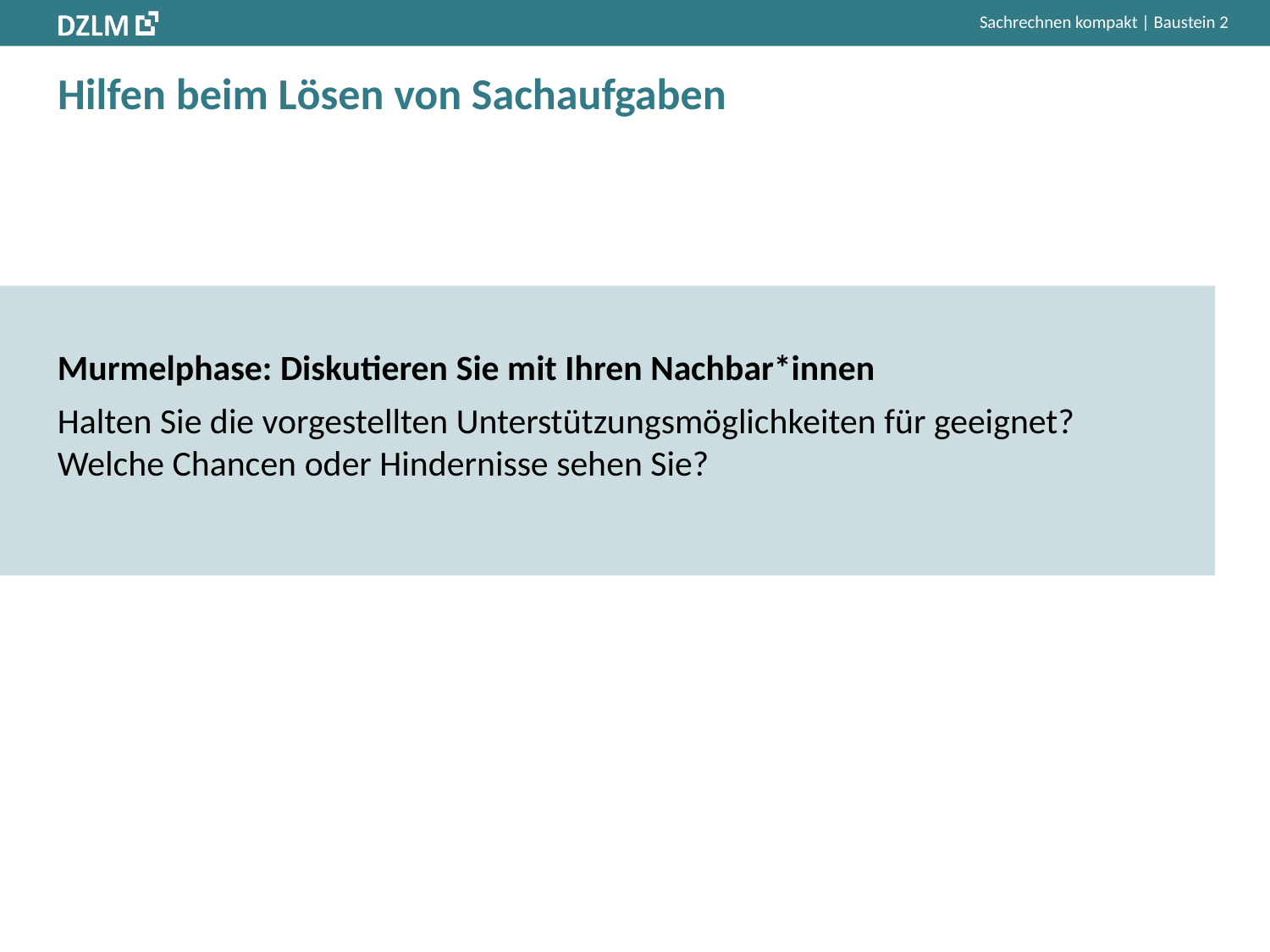

# Hilfen beim Lösen von Sachaufgaben

Murmelphase: Diskutieren Sie mit Ihren Nachbar*innen
Halten Sie die vorgestellten Unterstützungsmöglichkeiten für geeignet?
Welche Chancen oder Hindernisse sehen Sie?